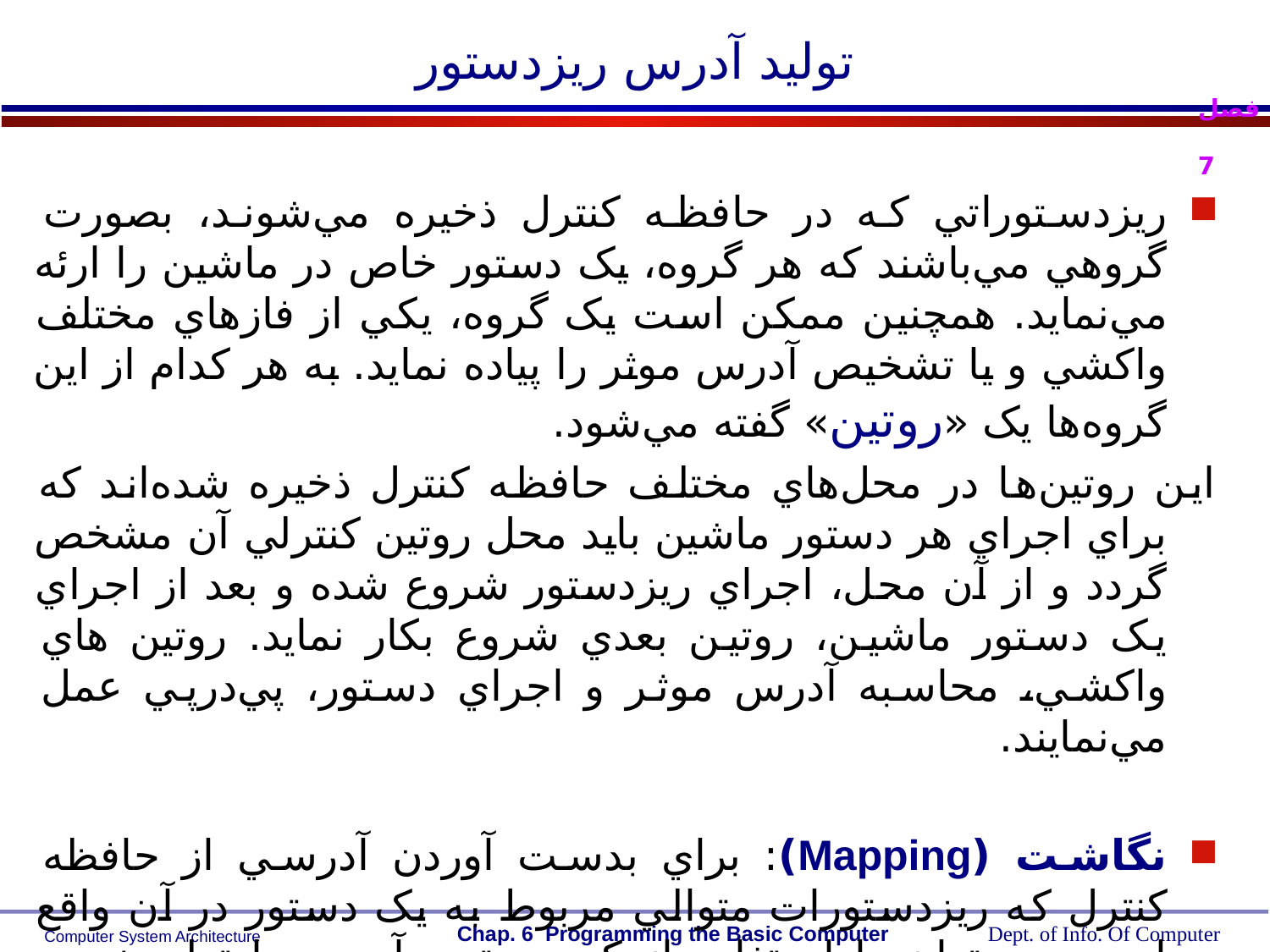

# توليد آدرس ريزدستور
ريزدستوراتي که در حافظه کنترل ذخيره مي‌شوند، بصورت گروهي مي‌باشند که هر گروه، يک دستور خاص در ماشين را ارئه مي‌نمايد. همچنين ممکن است يک گروه، يکي از فاز‌هاي مختلف واکشي و يا تشخيص آدرس موثر را پياده نمايد. به هر کدام از اين گروه‌ها يک «روتين» گفته مي‌شود.
	اين روتين‌ها در محل‌هاي مختلف حافظه کنترل ذخيره شده‌اند که براي اجراي هر دستور ماشين بايد محل روتين کنترلي آن مشخص گردد و از آن محل، اجراي ريزدستور شروع شده و بعد از اجراي يک دستور ماشين، روتين بعدي شروع بکار نمايد. روتين هاي واکشي، محاسبه آدرس موثر و اجراي دستور، پي‌درپي عمل مي‌نمايند.

نگاشت (Mapping): براي بدست آوردن آدرسي از حافظه کنترل که ريزدستورات متوالي مربوط به يک دستور در آن واقع است، مي‌توان با استفاده از کد دستور، آدرس را توليد نمود، بطوريکه براي هر کد دستور، آدرس منحصر بفردي توليد گردد، اين عمل را نگاشت گويند.